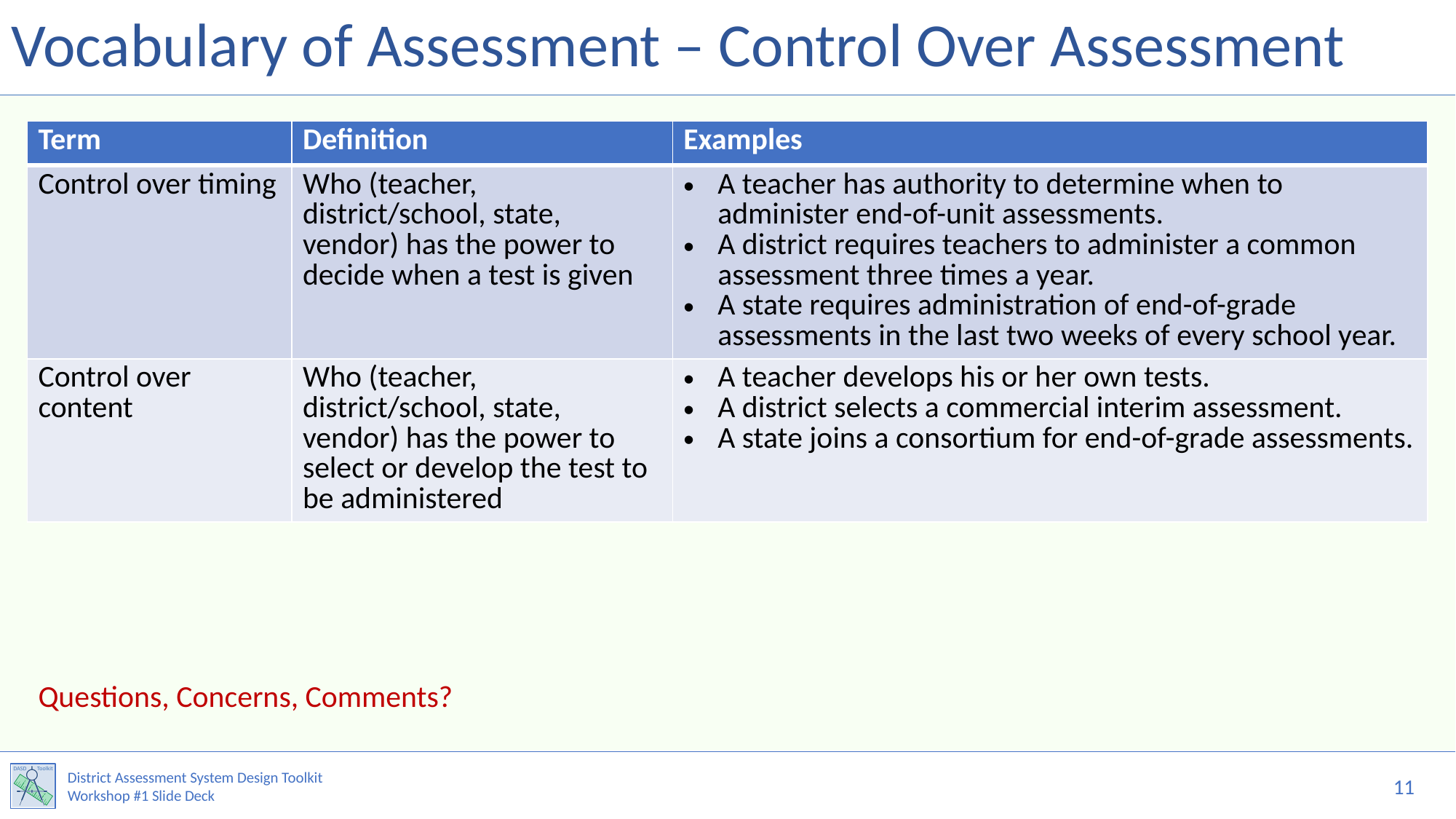

# Vocabulary of Assessment – Control Over Assessment
| Term | Definition | Examples |
| --- | --- | --- |
| Control over timing | Who (teacher, district/school, state, vendor) has the power to decide when a test is given | A teacher has authority to determine when to administer end-of-unit assessments. A district requires teachers to administer a common assessment three times a year. A state requires administration of end-of-grade assessments in the last two weeks of every school year. |
| Control over content | Who (teacher, district/school, state, vendor) has the power to select or develop the test to be administered | A teacher develops his or her own tests. A district selects a commercial interim assessment. A state joins a consortium for end-of-grade assessments. |
Questions, Concerns, Comments?